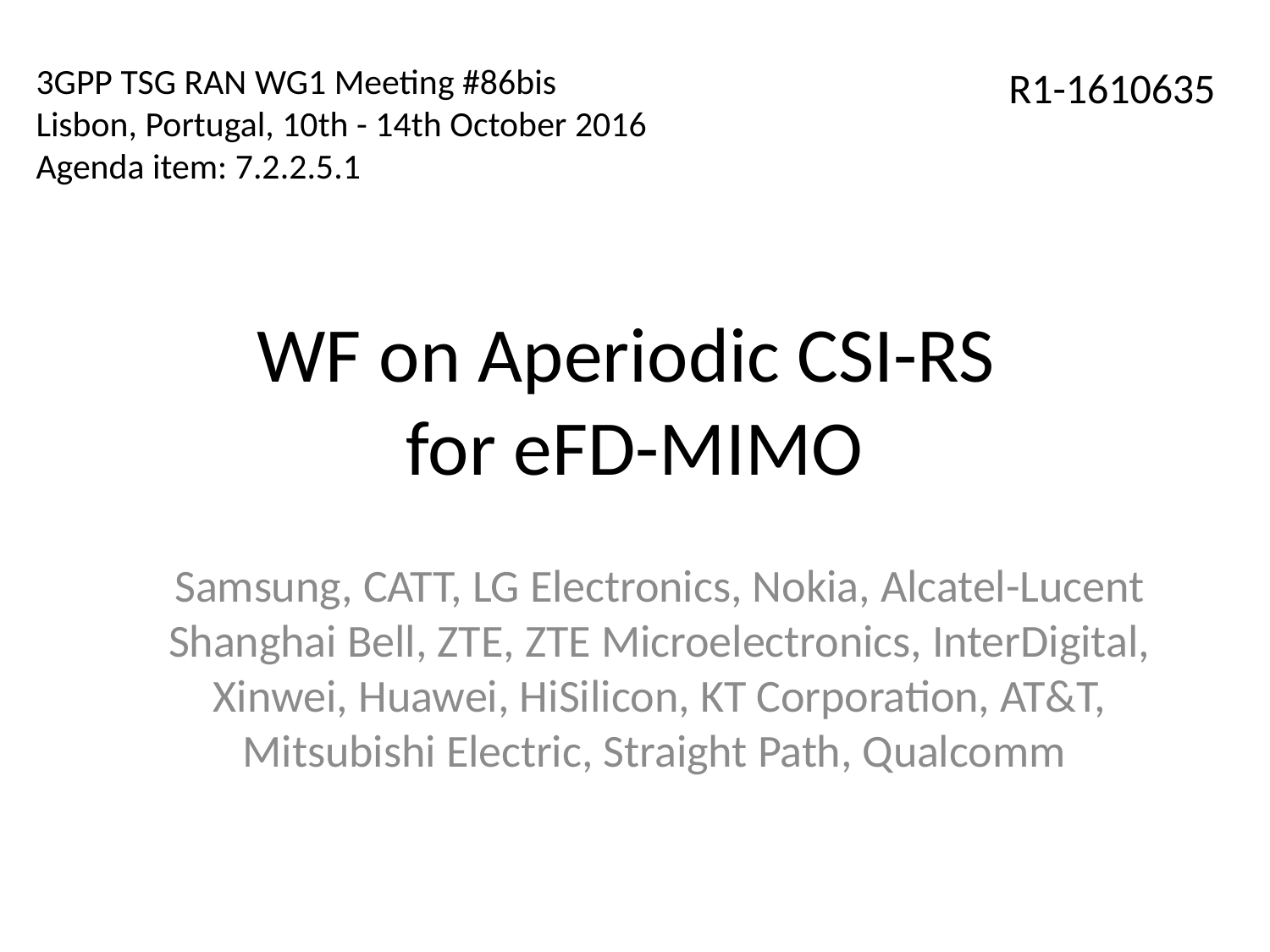

3GPP TSG RAN WG1 Meeting #86bis
Lisbon, Portugal, 10th - 14th October 2016
Agenda item: 7.2.2.5.1
R1-1610635
# WF on Aperiodic CSI-RS for eFD-MIMO
Samsung, CATT, LG Electronics, Nokia, Alcatel-Lucent Shanghai Bell, ZTE, ZTE Microelectronics, InterDigital, Xinwei, Huawei, HiSilicon, KT Corporation, AT&T, Mitsubishi Electric, Straight Path, Qualcomm